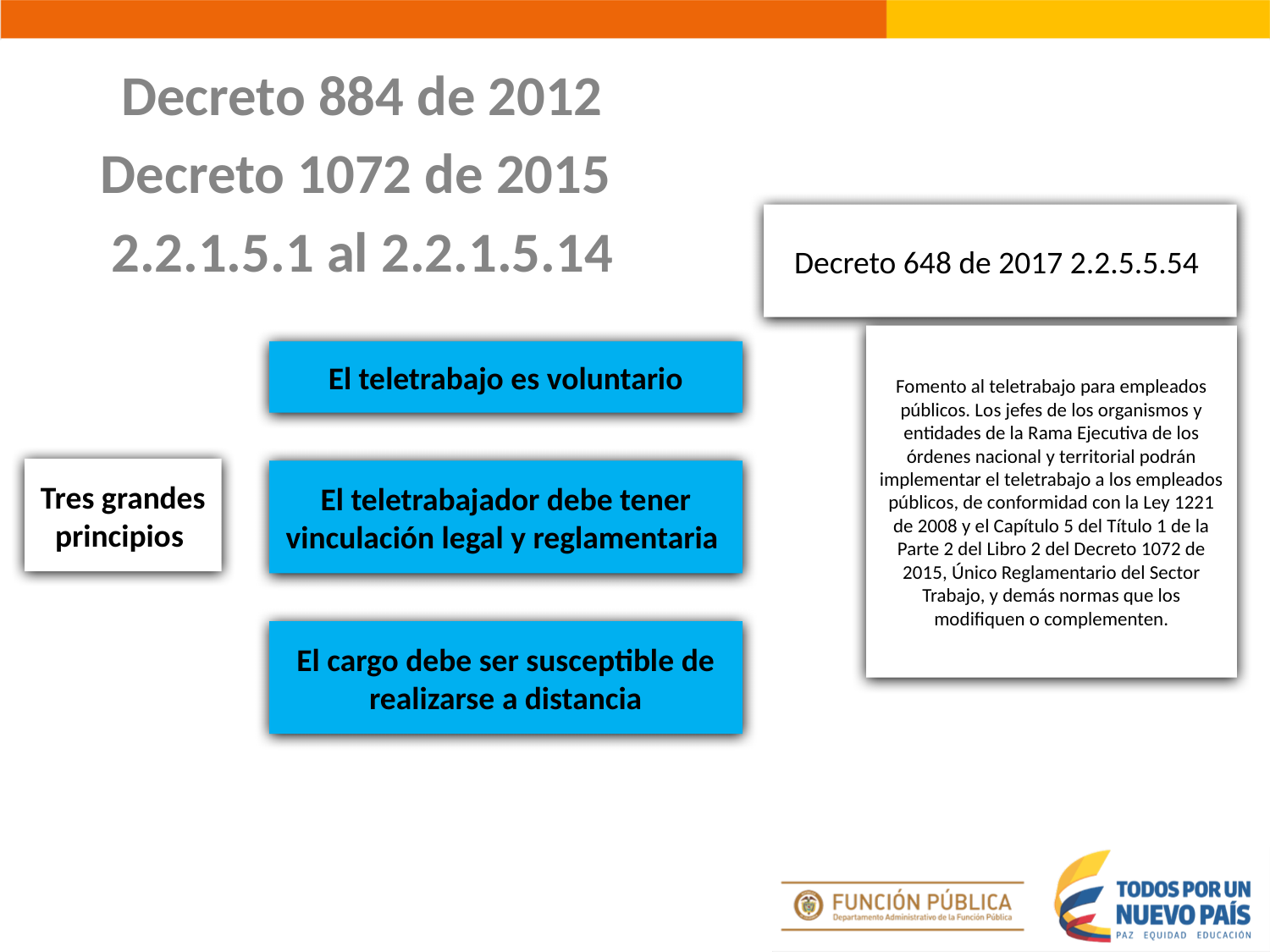

Decreto 884 de 2012
Decreto 1072 de 2015
2.2.1.5.1 al 2.2.1.5.14
Decreto 648 de 2017 2.2.5.5.54
Fomento al teletrabajo para empleados públicos. Los jefes de los organismos y entidades de la Rama Ejecutiva de los órdenes nacional y territorial podrán implementar el teletrabajo a los empleados públicos, de conformidad con la Ley 1221 de 2008 y el Capítulo 5 del Título 1 de la Parte 2 del Libro 2 del Decreto 1072 de 2015, Único Reglamentario del Sector Trabajo, y demás normas que los modifiquen o complementen.
El teletrabajo es voluntario
Tres grandes principios
El teletrabajador debe tener vinculación legal y reglamentaria
El cargo debe ser susceptible de realizarse a distancia